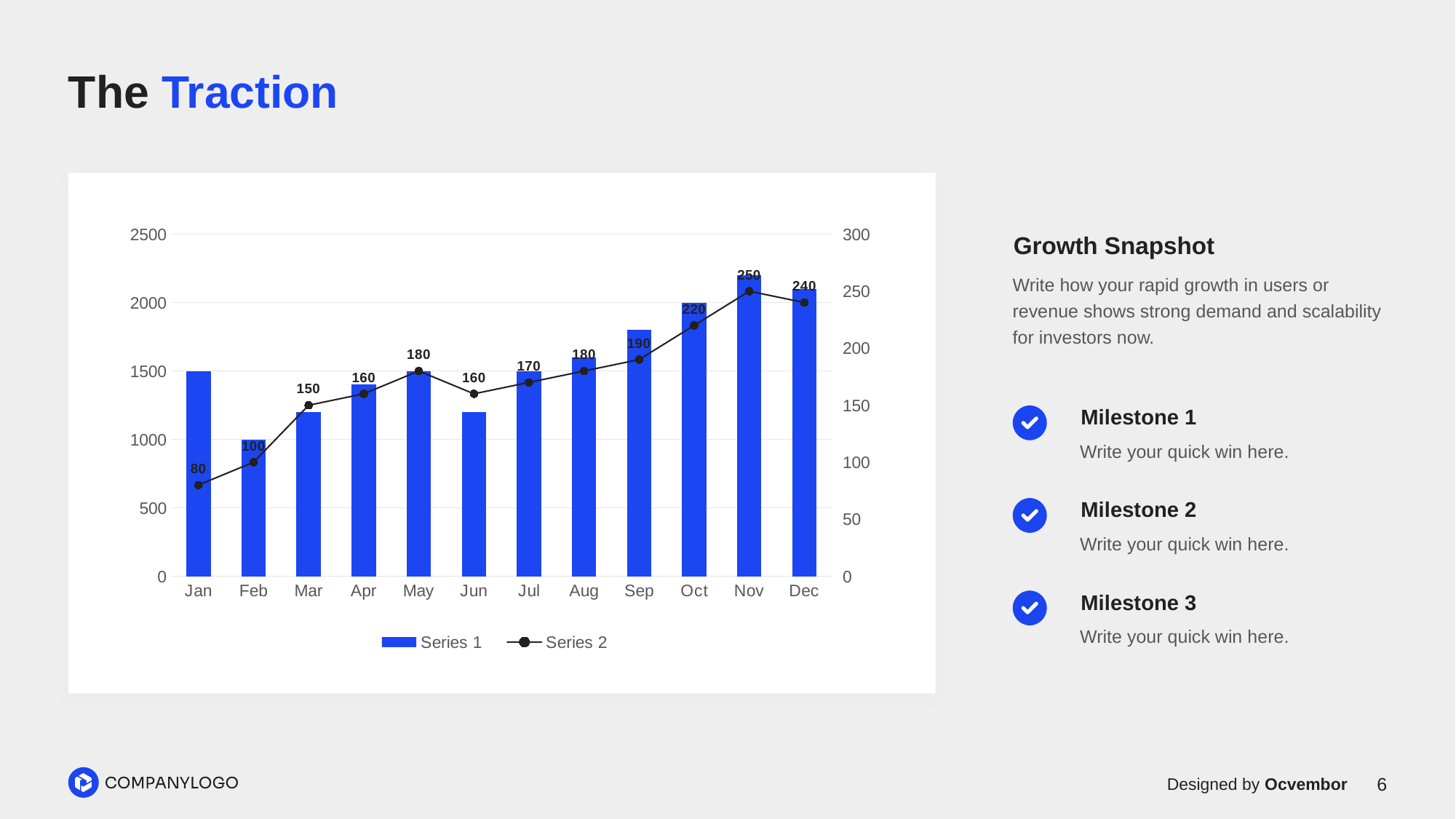

# The Traction

### Chart

| Category | Series 1 | Non | Series 2 |
|---|---|---|---|
| Jan | 1500.0 | None | 80.0 |
| Feb | 1000.0 | None | 100.0 |
| Mar | 1200.0 | None | 150.0 |
| Apr | 1400.0 | None | 160.0 |
| May | 1500.0 | None | 180.0 |
| Jun | 1200.0 | None | 160.0 |
| Jul | 1500.0 | None | 170.0 |
| Aug | 1600.0 | None | 180.0 |
| Sep | 1800.0 | None | 190.0 |
| Oct | 2000.0 | None | 220.0 |
| Nov | 2200.0 | None | 250.0 |
| Dec | 2100.0 | None | 240.0 |
Growth Snapshot
Write how your rapid growth in users or revenue shows strong demand and scalability for investors now.
Milestone 1

Write your quick win here.
Milestone 2

Write your quick win here.
Milestone 3

Write your quick win here.